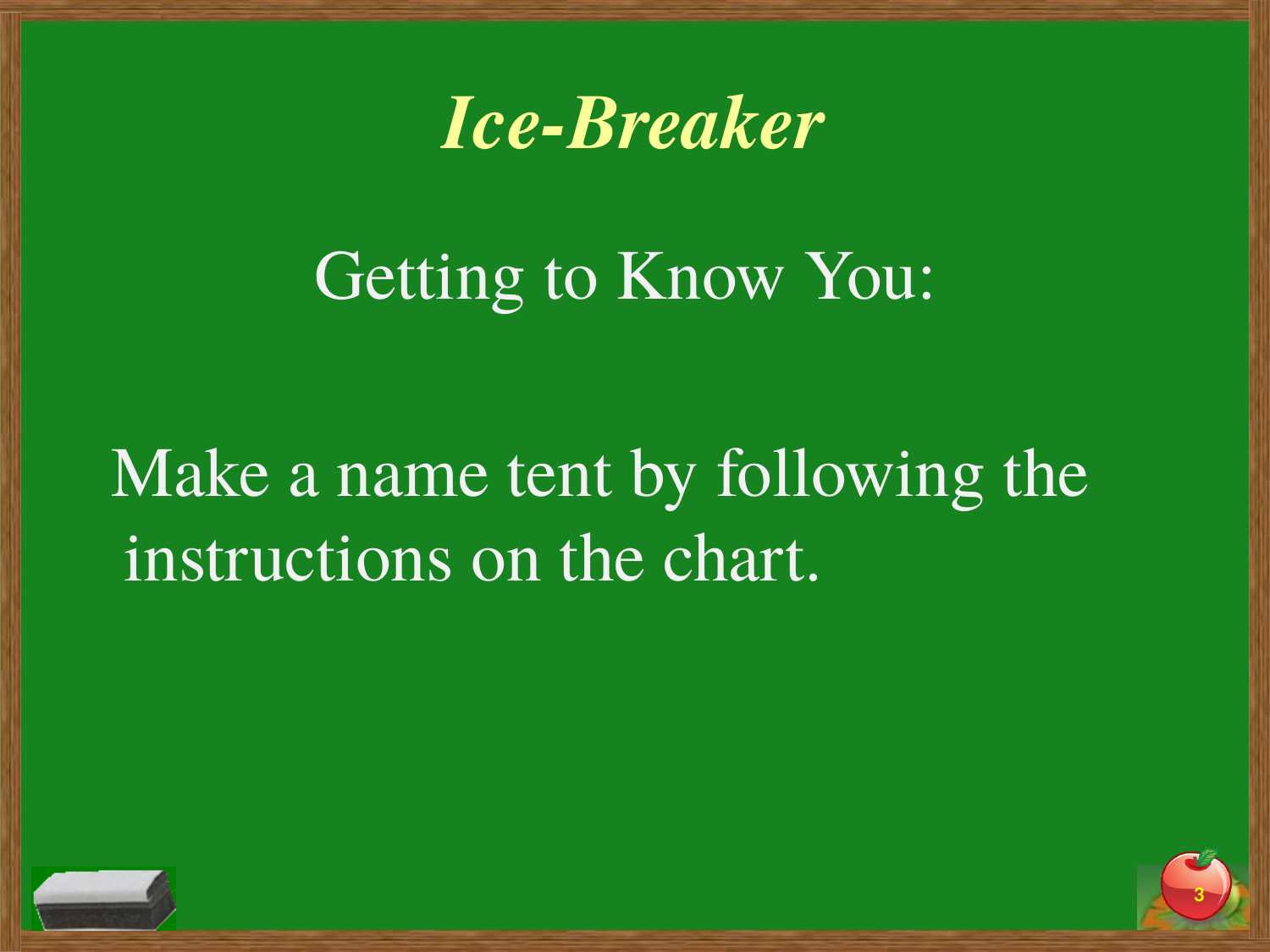

# Ice-Breaker
Getting to Know You:

  Make a name tent by following the instructions on the chart.

3